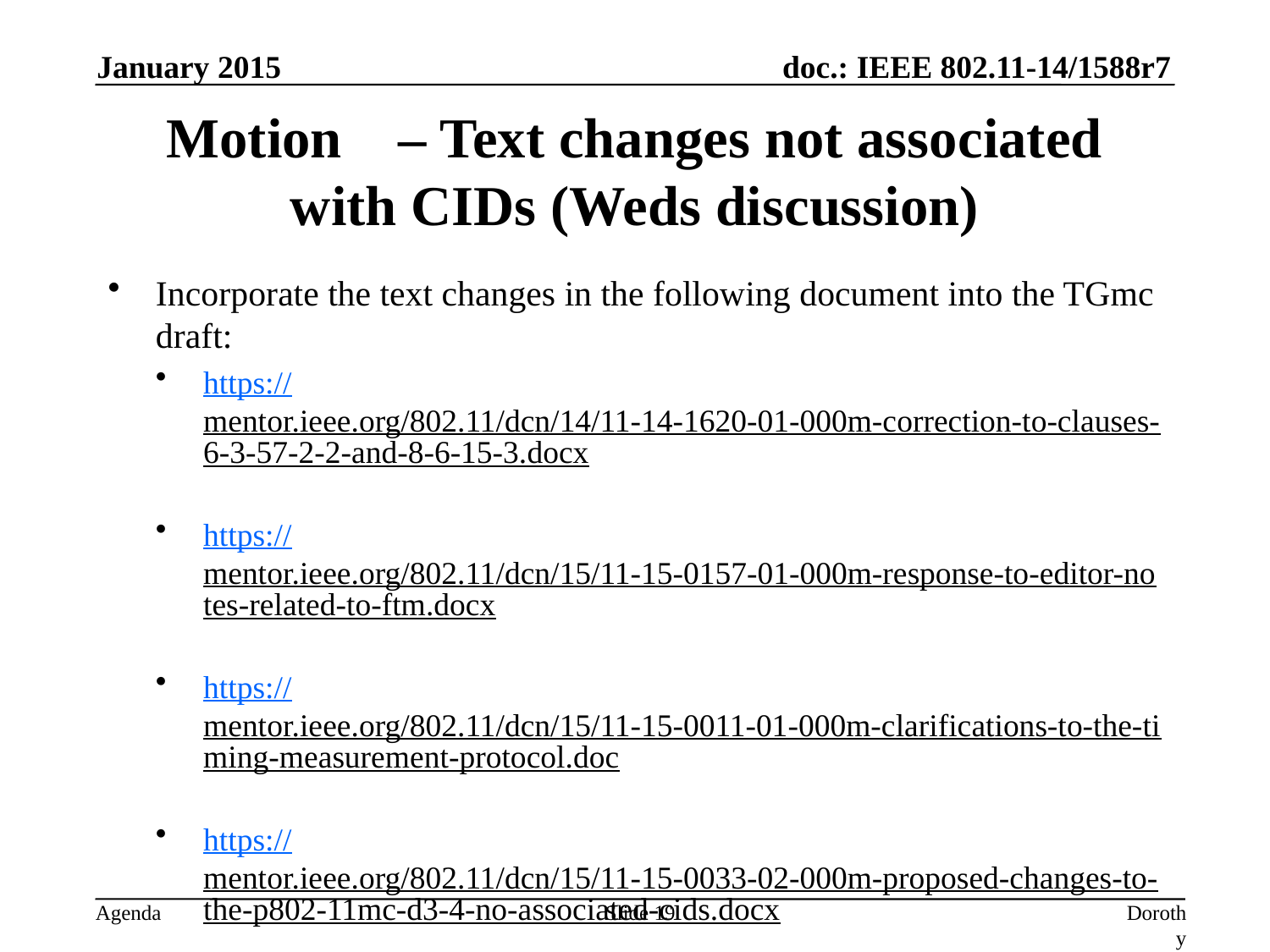

January 2015
# Motion    – Text changes not associated with CIDs (Weds discussion)
Incorporate the text changes in the following document into the TGmc draft:
https://mentor.ieee.org/802.11/dcn/14/11-14-1620-01-000m-correction-to-clauses-6-3-57-2-2-and-8-6-15-3.docx
https://mentor.ieee.org/802.11/dcn/15/11-15-0157-01-000m-response-to-editor-notes-related-to-ftm.docx
https://mentor.ieee.org/802.11/dcn/15/11-15-0011-01-000m-clarifications-to-the-timing-measurement-protocol.doc
https://mentor.ieee.org/802.11/dcn/15/11-15-0033-02-000m-proposed-changes-to-the-p802-11mc-d3-4-no-associated-cids.docx
Moved:
Seconded:
Result:
Slide 19
Dorothy Stanley, Aruba Networks